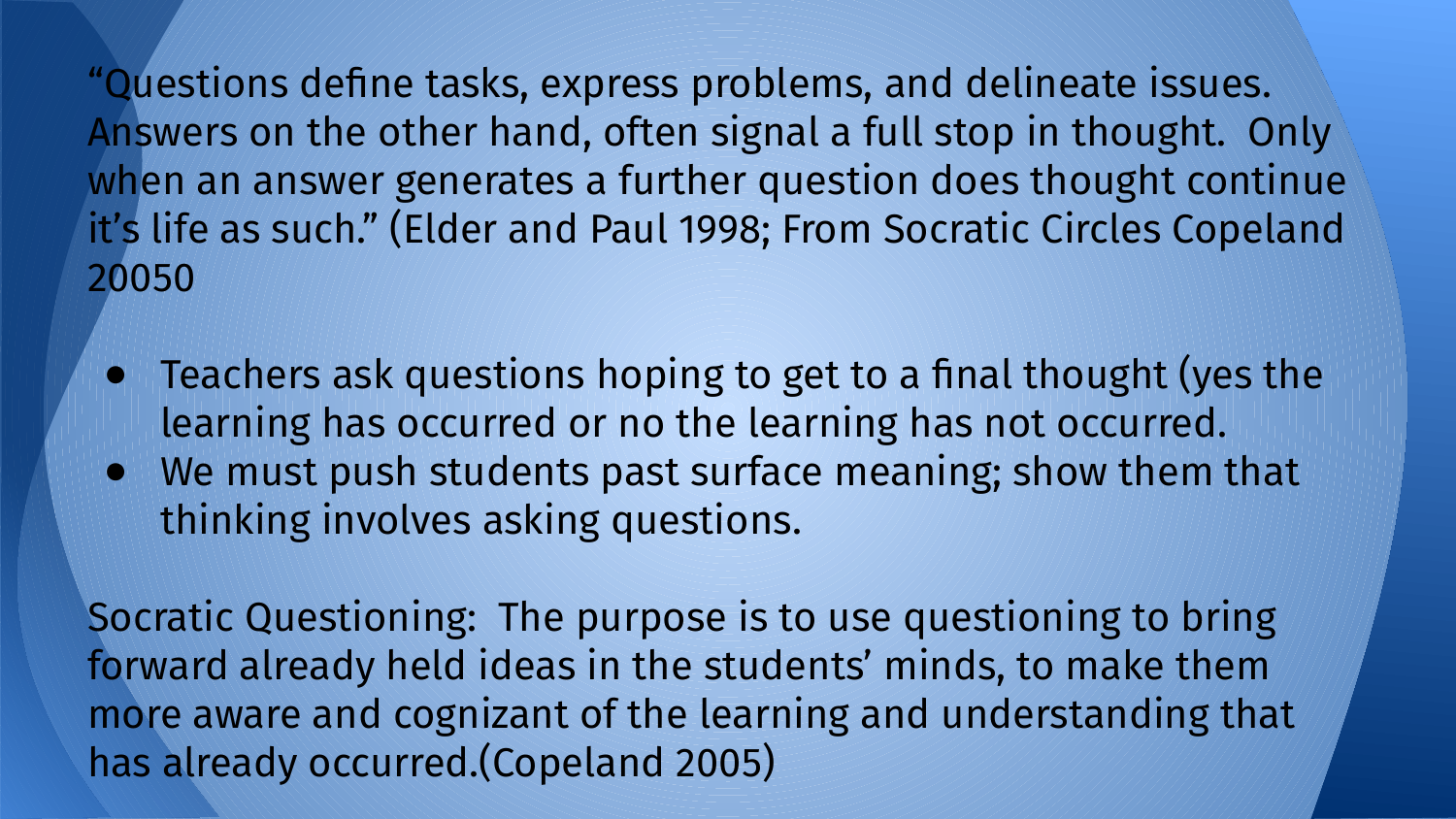

“Questions define tasks, express problems, and delineate issues.  Answers on the other hand, often signal a full stop in thought.  Only when an answer generates a further question does thought continue it’s life as such.” (Elder and Paul 1998; From Socratic Circles Copeland 20050

Teachers ask questions hoping to get to a final thought (yes the learning has occurred or no the learning has not occurred.
We must push students past surface meaning; show them that thinking involves asking questions.

Socratic Questioning:  The purpose is to use questioning to bring forward already held ideas in the students’ minds, to make them more aware and cognizant of the learning and understanding that has already occurred.(Copeland 2005)